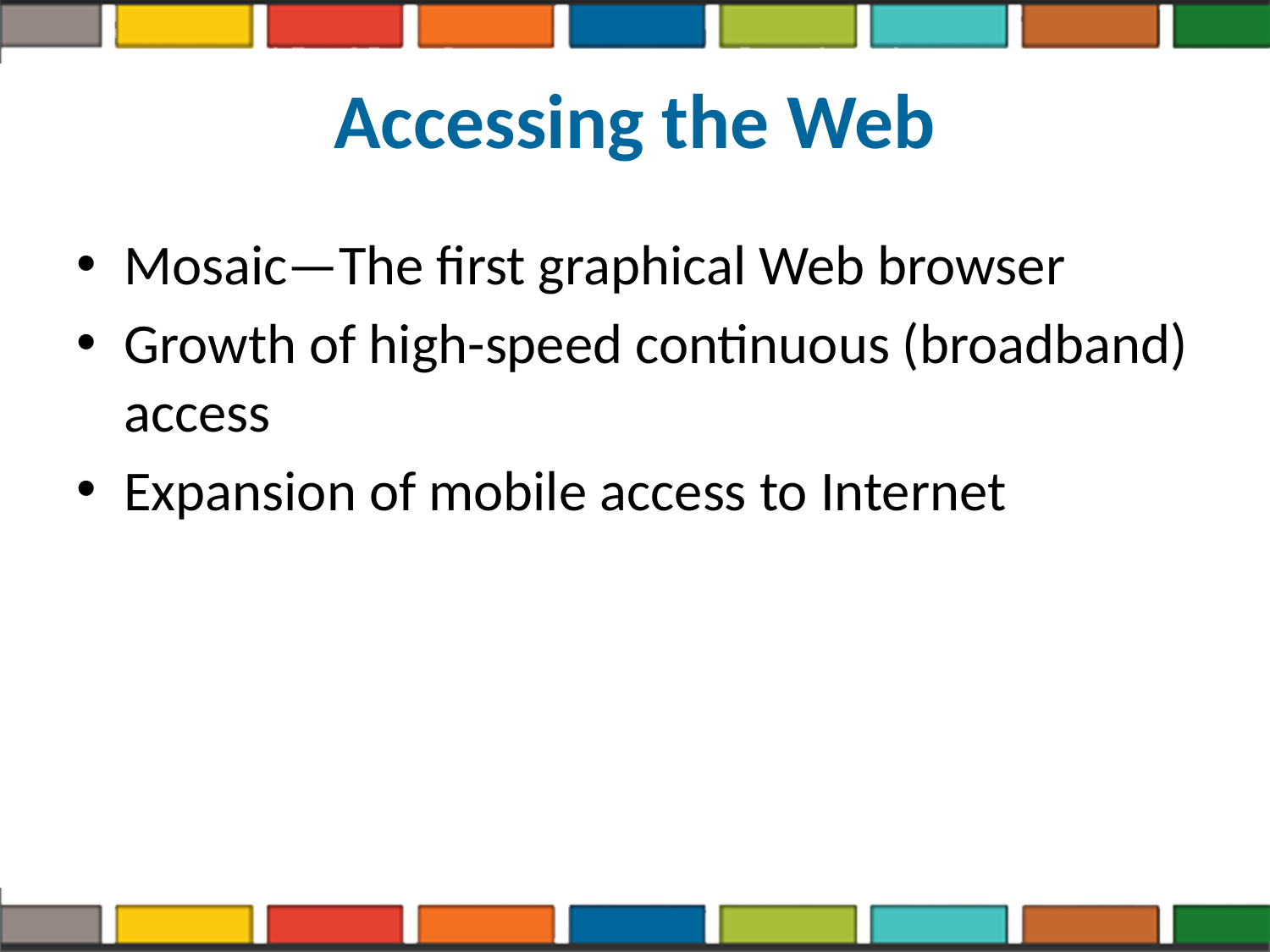

# Accessing the Web
Mosaic—The first graphical Web browser
Growth of high-speed continuous (broadband) access
Expansion of mobile access to Internet